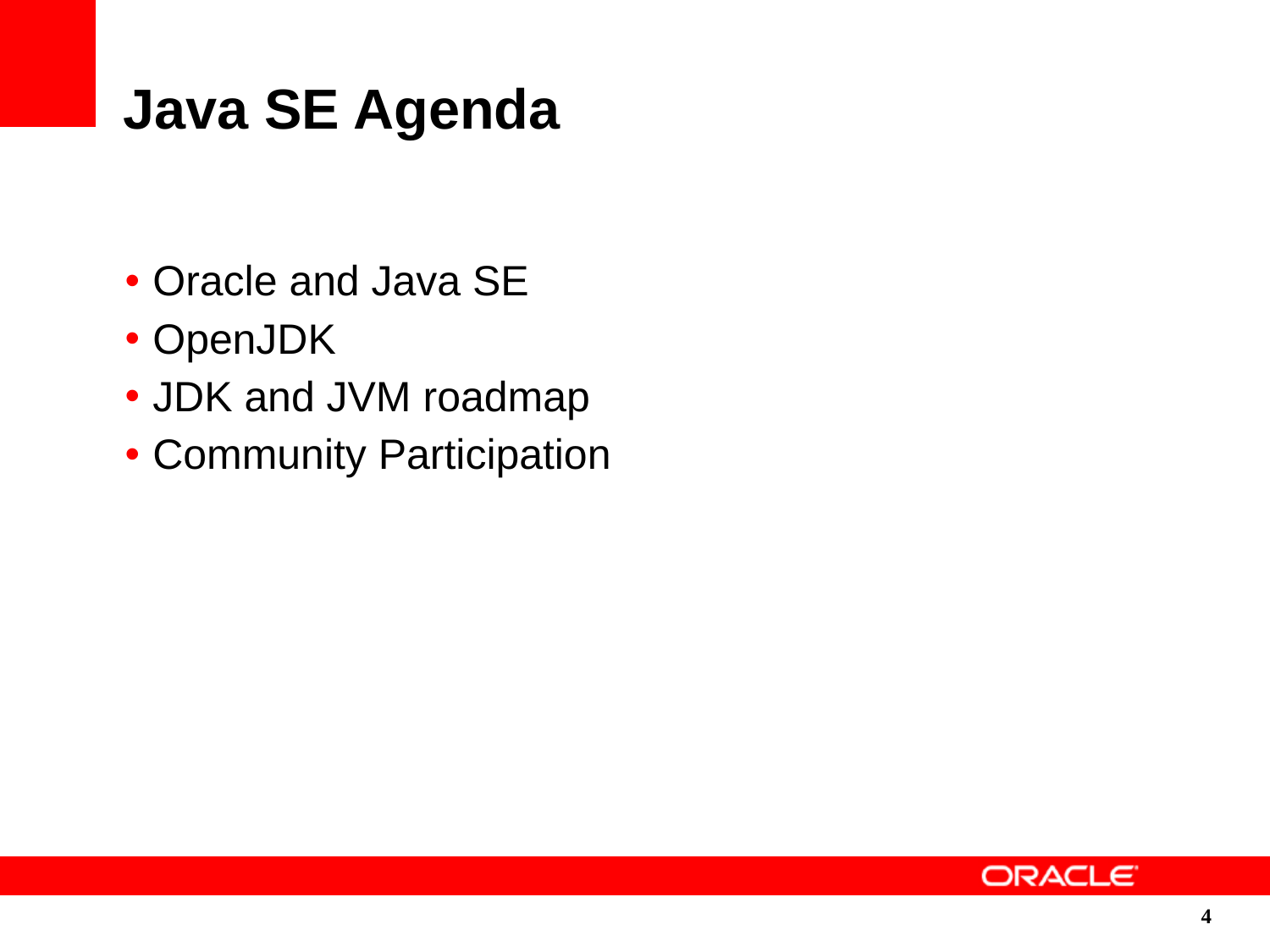

Java SE Agenda
Oracle and Java SE
OpenJDK
JDK and JVM roadmap
Community Participation